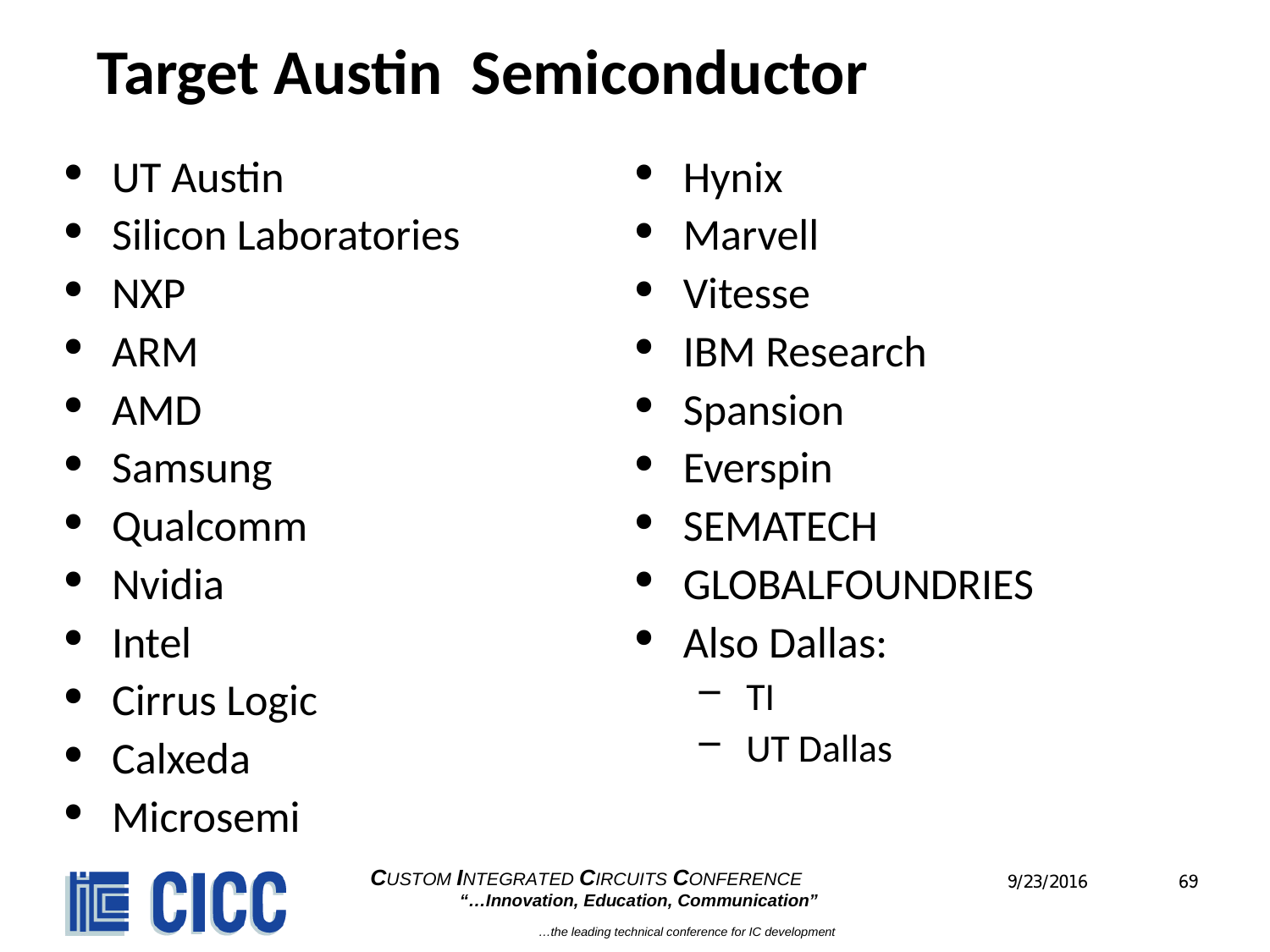

# Target Austin  Semiconductor
UT Austin
Silicon Laboratories
NXP
ARM
AMD
Samsung
Qualcomm
Nvidia
Intel
Cirrus Logic
Calxeda
Microsemi
Hynix
Marvell
Vitesse
IBM Research
Spansion
Everspin
SEMATECH
GLOBALFOUNDRIES
Also Dallas:
TI
UT Dallas